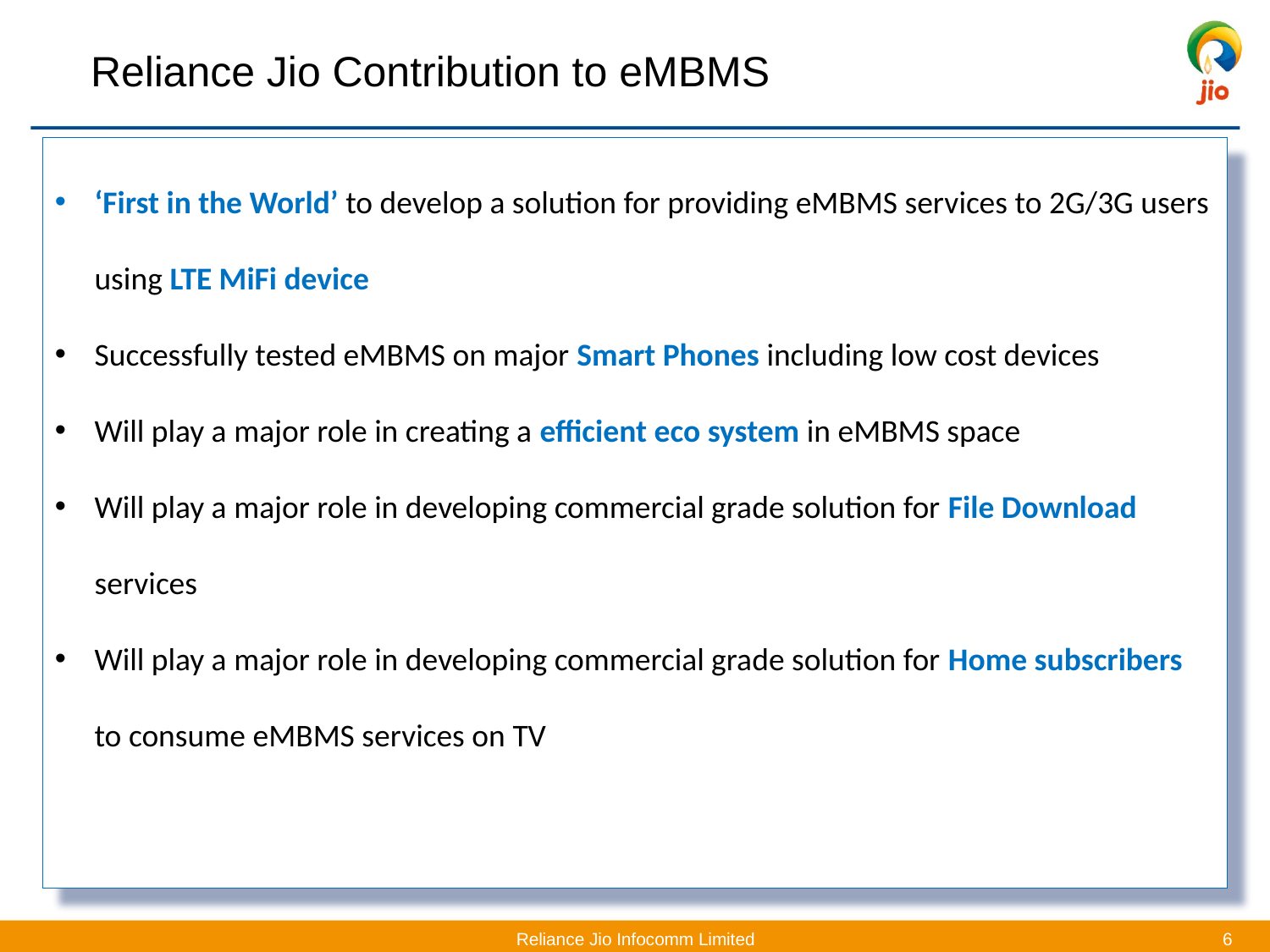

Reliance Jio Contribution to eMBMS
‘First in the World’ to develop a solution for providing eMBMS services to 2G/3G users using LTE MiFi device
Successfully tested eMBMS on major Smart Phones including low cost devices
Will play a major role in creating a efficient eco system in eMBMS space
Will play a major role in developing commercial grade solution for File Download services
Will play a major role in developing commercial grade solution for Home subscribers to consume eMBMS services on TV
Reliance Jio Infocomm Limited
6